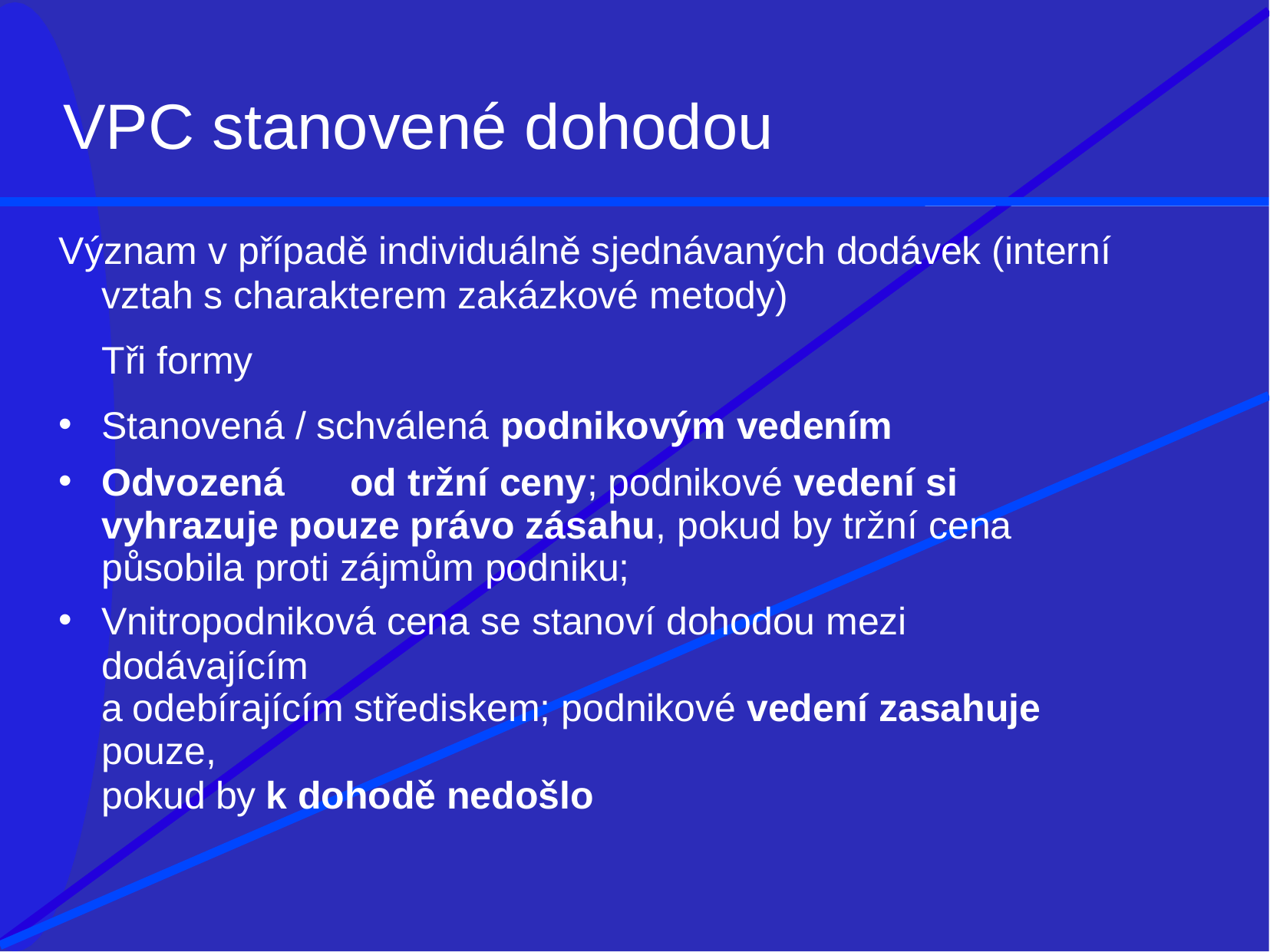

# VPC stanovené dohodou
Význam v případě individuálně sjednávaných dodávek (interní
vztah s charakterem zakázkové metody)
Tři formy
Stanovená / schválená podnikovým vedením
Odvozená	od tržní ceny; podnikové vedení si vyhrazuje pouze právo zásahu, pokud by tržní cena působila proti zájmům podniku;
Vnitropodniková cena se stanoví dohodou mezi dodávajícím
a odebírajícím střediskem; podnikové vedení zasahuje pouze,
pokud by k dohodě nedošlo